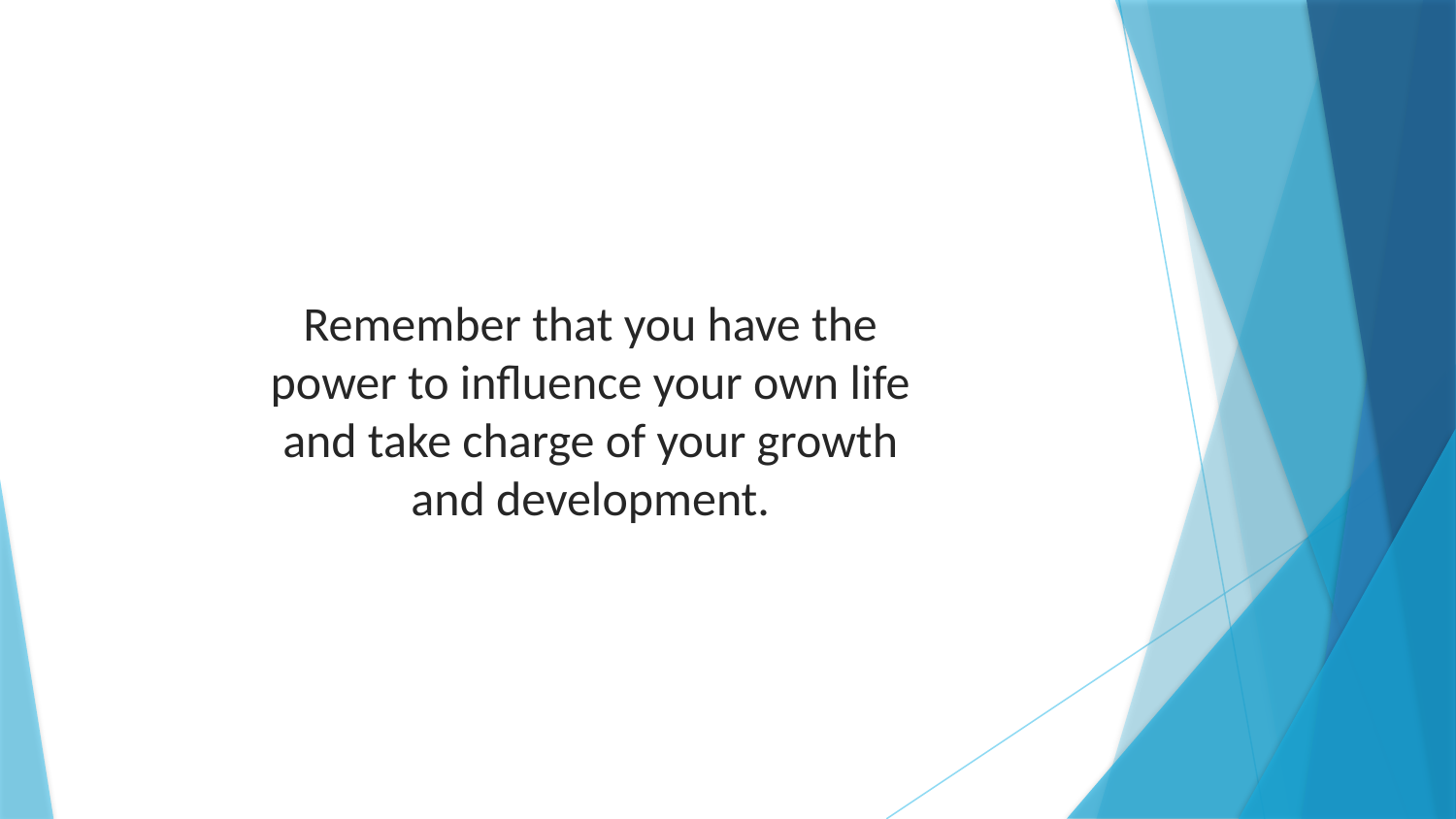

Remember that you have the power to influence your own life and take charge of your growth and development.